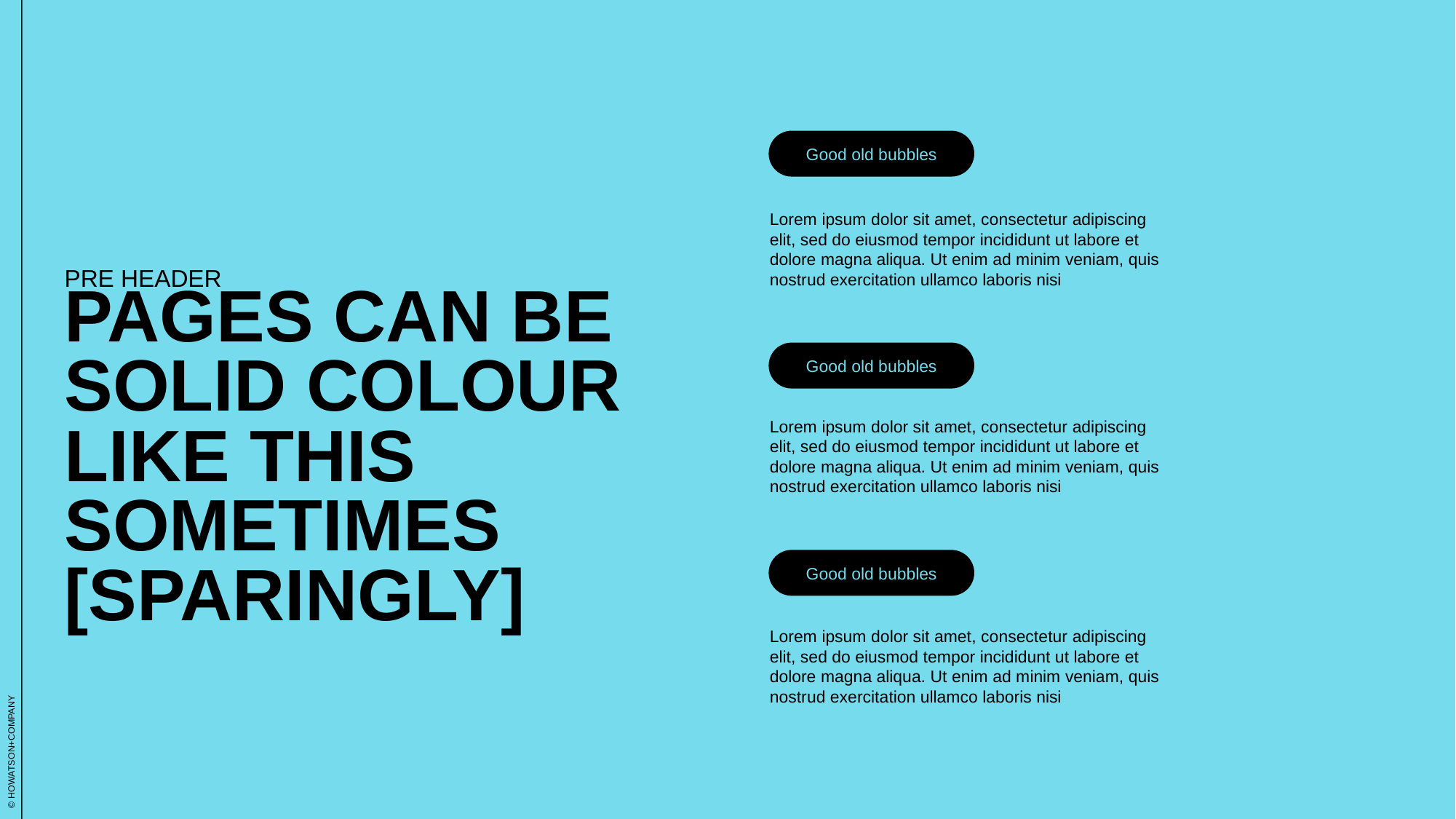

Good old bubbles
Lorem ipsum dolor sit amet, consectetur adipiscing elit, sed do eiusmod tempor incididunt ut labore et dolore magna aliqua. Ut enim ad minim veniam, quis nostrud exercitation ullamco laboris nisi
PRE HEADER
# PAGES CAN BE SOLID COLOUR LIKE THIS SOMETIMES [SPARINGLY]
Good old bubbles
Lorem ipsum dolor sit amet, consectetur adipiscing elit, sed do eiusmod tempor incididunt ut labore et dolore magna aliqua. Ut enim ad minim veniam, quis nostrud exercitation ullamco laboris nisi
Good old bubbles
Lorem ipsum dolor sit amet, consectetur adipiscing elit, sed do eiusmod tempor incididunt ut labore et dolore magna aliqua. Ut enim ad minim veniam, quis nostrud exercitation ullamco laboris nisi